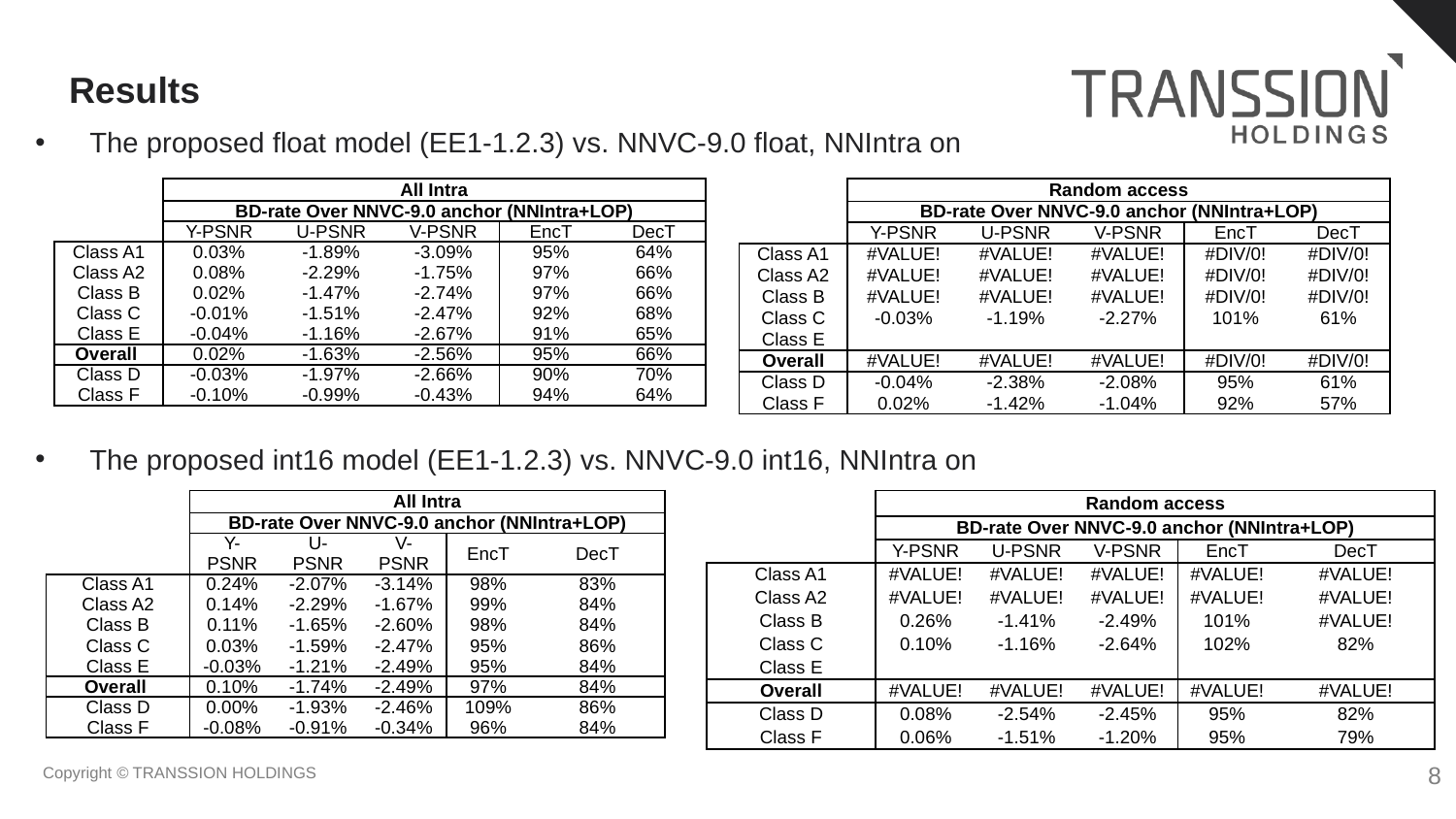

# Results
The proposed float model (EE1-1.2.3) vs. NNVC-9.0 float, NNIntra on

The proposed int16 model (EE1-1.2.3) vs. NNVC-9.0 int16, NNIntra on
|  | All Intra |  |  |  |  |
| --- | --- | --- | --- | --- | --- |
|  | BD-rate Over NNVC-9.0 anchor (NNIntra+LOP) |  |  |  |  |
|  | Y-PSNR | U-PSNR | V-PSNR | EncT | DecT |
| Class A1 | 0.03% | -1.89% | -3.09% | 95% | 64% |
| Class A2 | 0.08% | -2.29% | -1.75% | 97% | 66% |
| Class B | 0.02% | -1.47% | -2.74% | 97% | 66% |
| Class C | -0.01% | -1.51% | -2.47% | 92% | 68% |
| Class E | -0.04% | -1.16% | -2.67% | 91% | 65% |
| Overall | 0.02% | -1.63% | -2.56% | 95% | 66% |
| Class D | -0.03% | -1.97% | -2.66% | 90% | 70% |
| Class F | -0.10% | -0.99% | -0.43% | 94% | 64% |
|  | Random access |  |  |  |  |
| --- | --- | --- | --- | --- | --- |
|  | BD-rate Over NNVC-9.0 anchor (NNIntra+LOP) |  |  |  |  |
|  | Y-PSNR | U-PSNR | V-PSNR | EncT | DecT |
| Class A1 | #VALUE! | #VALUE! | #VALUE! | #DIV/0! | #DIV/0! |
| Class A2 | #VALUE! | #VALUE! | #VALUE! | #DIV/0! | #DIV/0! |
| Class B | #VALUE! | #VALUE! | #VALUE! | #DIV/0! | #DIV/0! |
| Class C | -0.03% | -1.19% | -2.27% | 101% | 61% |
| Class E |  |  |  |  |  |
| Overall | #VALUE! | #VALUE! | #VALUE! | #DIV/0! | #DIV/0! |
| Class D | -0.04% | -2.38% | -2.08% | 95% | 61% |
| Class F | 0.02% | -1.42% | -1.04% | 92% | 57% |
|  | All Intra |  |  |  |  |
| --- | --- | --- | --- | --- | --- |
|  | BD-rate Over NNVC-9.0 anchor (NNIntra+LOP) |  |  |  |  |
|  | Y-PSNR | U-PSNR | V-PSNR | EncT | DecT |
| Class A1 | 0.24% | -2.07% | -3.14% | 98% | 83% |
| Class A2 | 0.14% | -2.29% | -1.67% | 99% | 84% |
| Class B | 0.11% | -1.65% | -2.60% | 98% | 84% |
| Class C | 0.03% | -1.59% | -2.47% | 95% | 86% |
| Class E | -0.03% | -1.21% | -2.49% | 95% | 84% |
| Overall | 0.10% | -1.74% | -2.49% | 97% | 84% |
| Class D | 0.00% | -1.93% | -2.46% | 109% | 86% |
| Class F | -0.08% | -0.91% | -0.34% | 96% | 84% |
|  | Random access |  |  |  |  |
| --- | --- | --- | --- | --- | --- |
|  | BD-rate Over NNVC-9.0 anchor (NNIntra+LOP) |  |  |  |  |
|  | Y-PSNR | U-PSNR | V-PSNR | EncT | DecT |
| Class A1 | #VALUE! | #VALUE! | #VALUE! | #VALUE! | #VALUE! |
| Class A2 | #VALUE! | #VALUE! | #VALUE! | #VALUE! | #VALUE! |
| Class B | 0.26% | -1.41% | -2.49% | 101% | #VALUE! |
| Class C | 0.10% | -1.16% | -2.64% | 102% | 82% |
| Class E |  |  |  |  |  |
| Overall | #VALUE! | #VALUE! | #VALUE! | #VALUE! | #VALUE! |
| Class D | 0.08% | -2.54% | -2.45% | 95% | 82% |
| Class F | 0.06% | -1.51% | -1.20% | 95% | 79% |
8